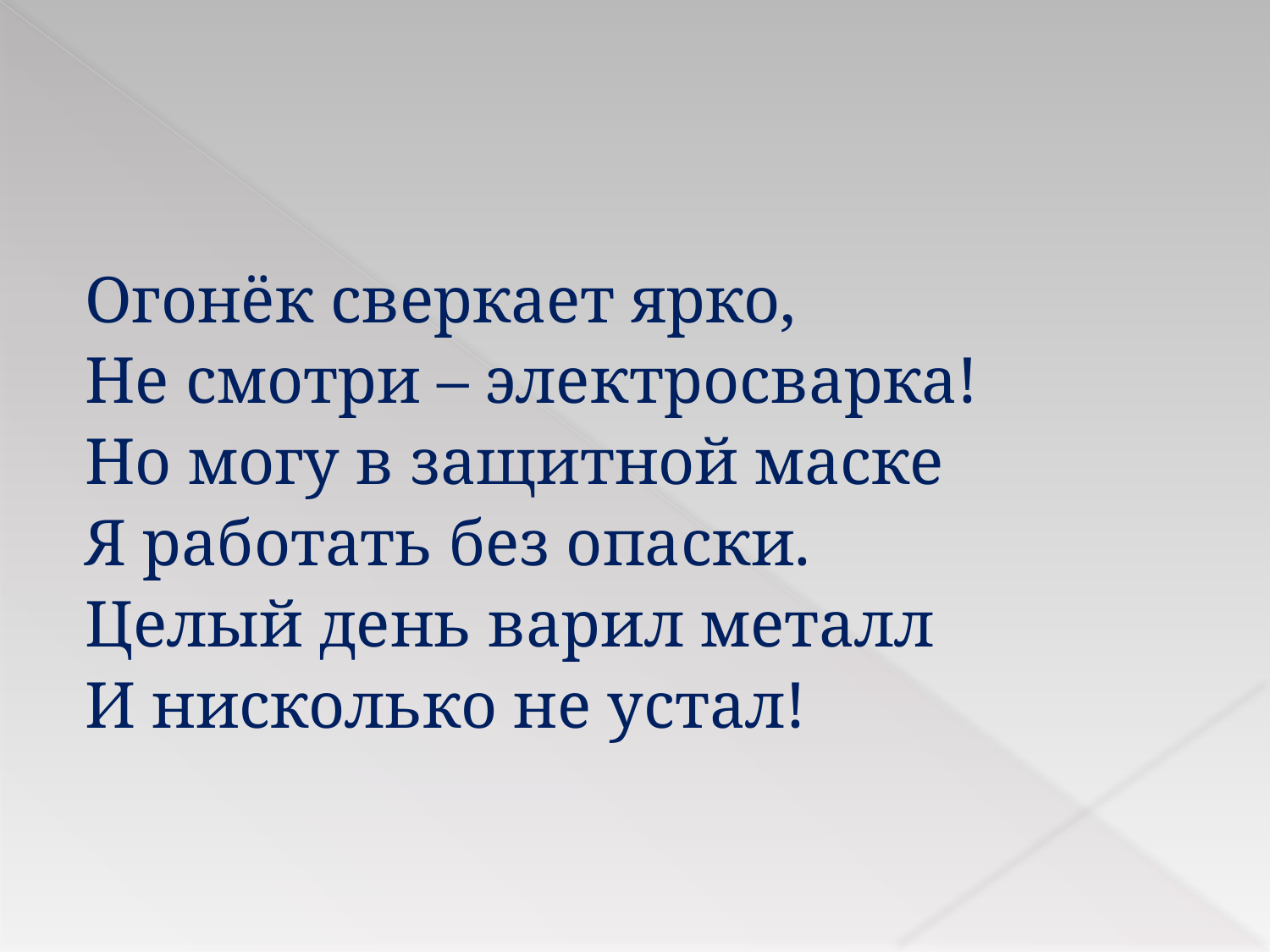

Огонёк сверкает ярко,
Не смотри – электросварка!
Но могу в защитной маске
Я работать без опаски.
Целый день варил металл
И нисколько не устал!